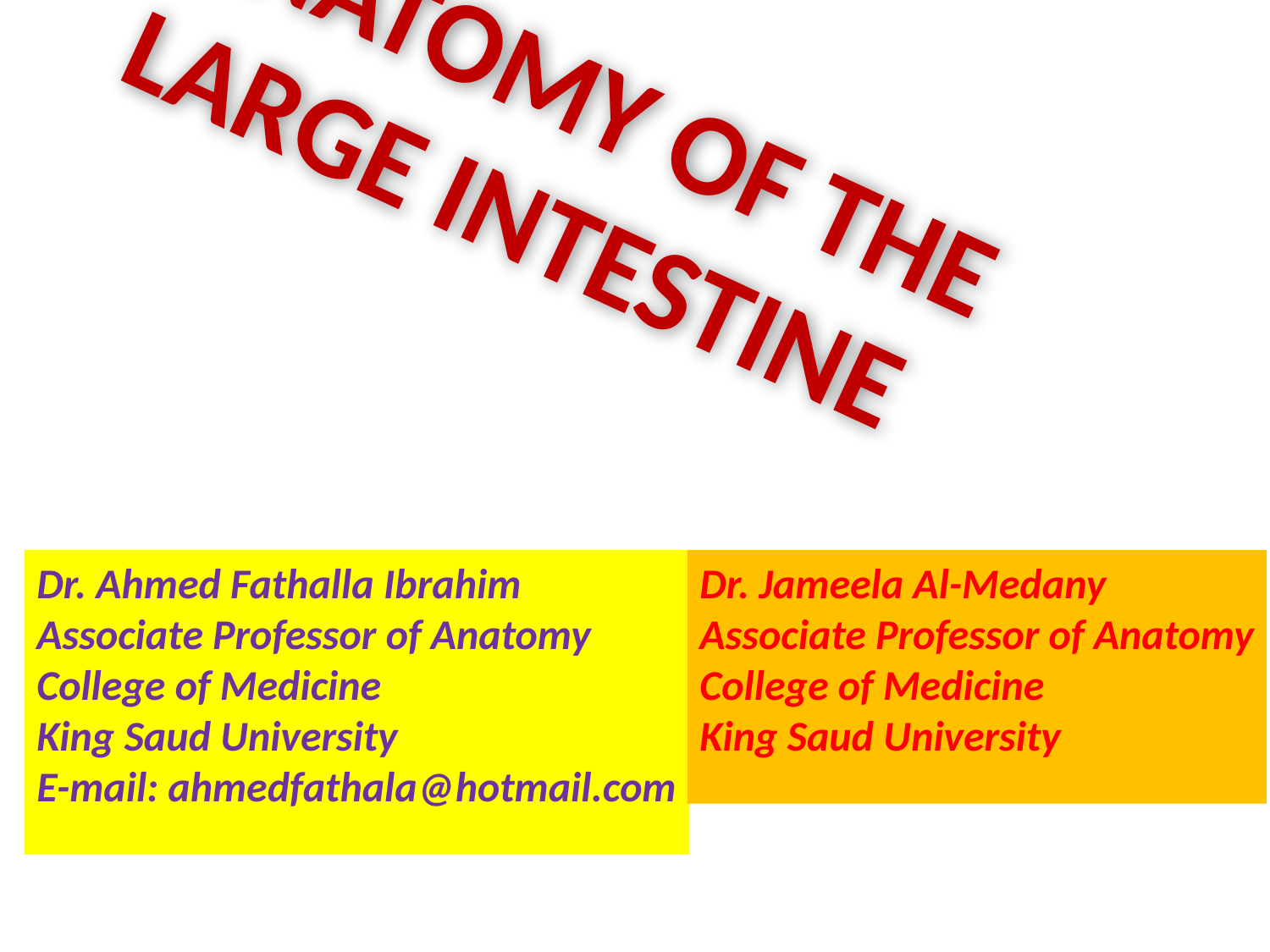

ANATOMY OF THE LARGE INTESTINE
Dr. Ahmed Fathalla Ibrahim
Associate Professor of Anatomy
College of Medicine
King Saud University
E-mail: ahmedfathala@hotmail.com

Dr. Jameela Al-Medany
Associate Professor of Anatomy
College of Medicine
King Saud University